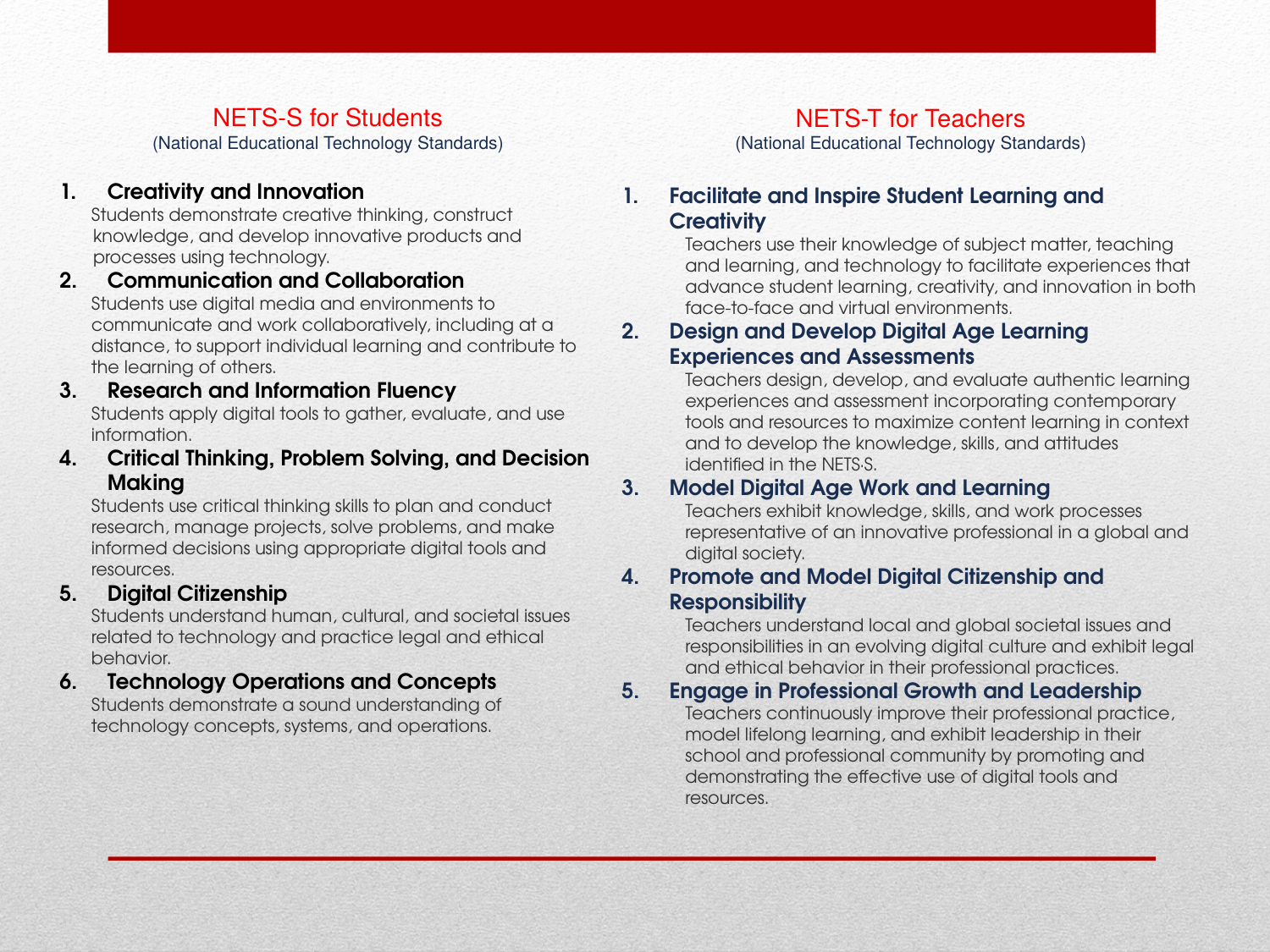

NETS-T for Teachers
(National Educational Technology Standards)

Facilitate and Inspire Student Learning and Creativity
Teachers use their knowledge of subject matter, teaching and learning, and technology to facilitate experiences that advance student learning, creativity, and innovation in both face-to-face and virtual environments.
Design and Develop Digital Age Learning Experiences and Assessments
Teachers design, develop, and evaluate authentic learning experiences and assessment incorporating contemporary tools and resources to maximize content learning in context and to develop the knowledge, skills, and attitudes identified in the NETS·S.
Model Digital Age Work and Learning
Teachers exhibit knowledge, skills, and work processes representative of an innovative professional in a global and digital society.
Promote and Model Digital Citizenship and Responsibility
Teachers understand local and global societal issues and responsibilities in an evolving digital culture and exhibit legal and ethical behavior in their professional practices.
Engage in Professional Growth and Leadership
Teachers continuously improve their professional practice, model lifelong learning, and exhibit leadership in their school and professional community by promoting and demonstrating the effective use of digital tools and resources.

NETS-S for Students
(National Educational Technology Standards)

Creativity and Innovation
Students demonstrate creative thinking, construct knowledge, and develop innovative products and processes using technology.
Communication and Collaboration
Students use digital media and environments to communicate and work collaboratively, including at a distance, to support individual learning and contribute to the learning of others.
Research and Information Fluency
Students apply digital tools to gather, evaluate, and use information.
Critical Thinking, Problem Solving, and Decision Making
Students use critical thinking skills to plan and conduct research, manage projects, solve problems, and make informed decisions using appropriate digital tools and resources.
Digital Citizenship
Students understand human, cultural, and societal issues related to technology and practice legal and ethical behavior.
Technology Operations and Concepts
Students demonstrate a sound understanding of technology concepts, systems, and operations.